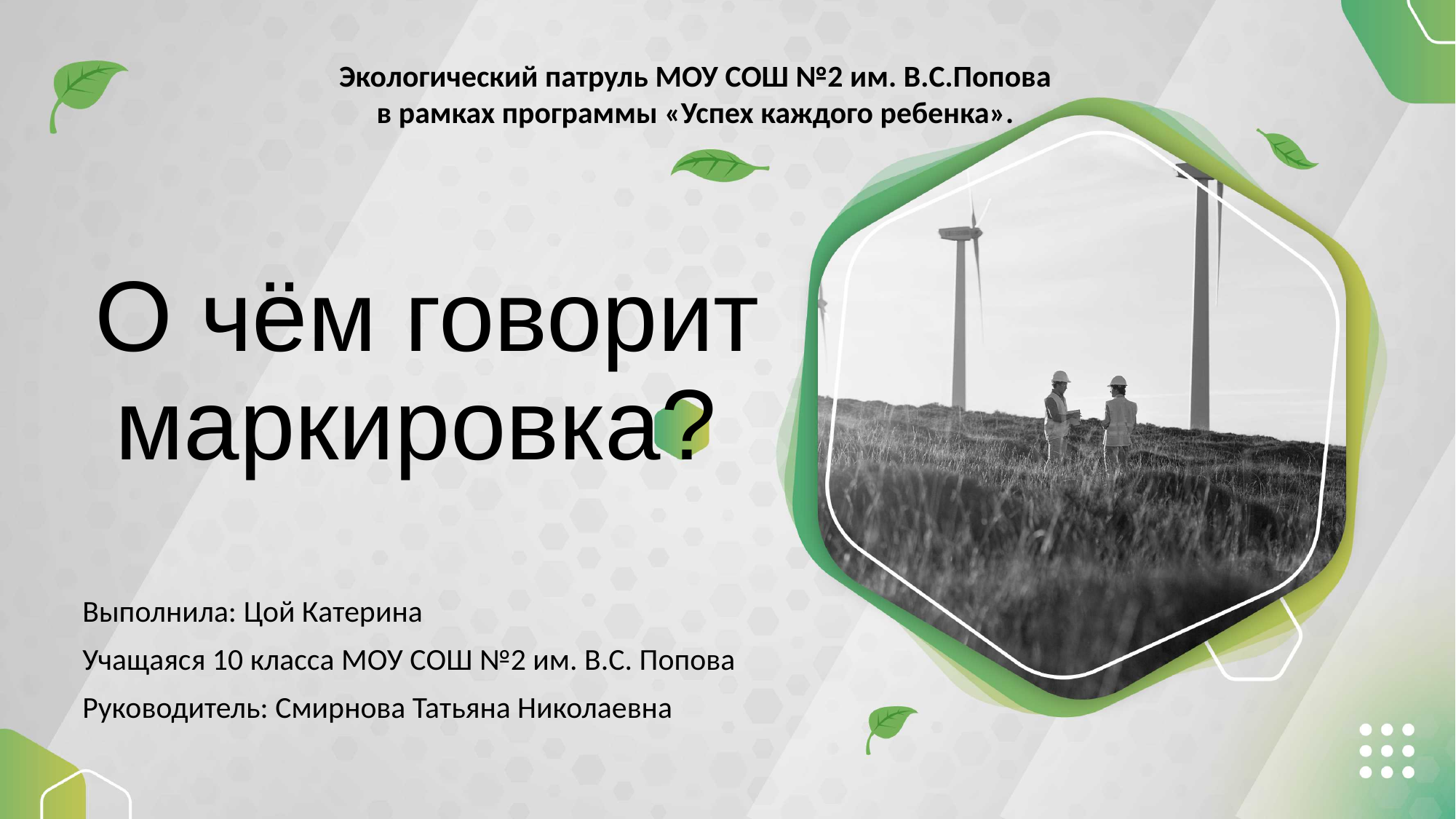

Экологический патруль МОУ СОШ №2 им. В.С.Попова
 в рамках программы «Успех каждого ребенка».
# О чём говорит маркировка?
Выполнила: Цой Катерина
Учащаяся 10 класса МОУ СОШ №2 им. В.С. Попова
Руководитель: Смирнова Татьяна Николаевна